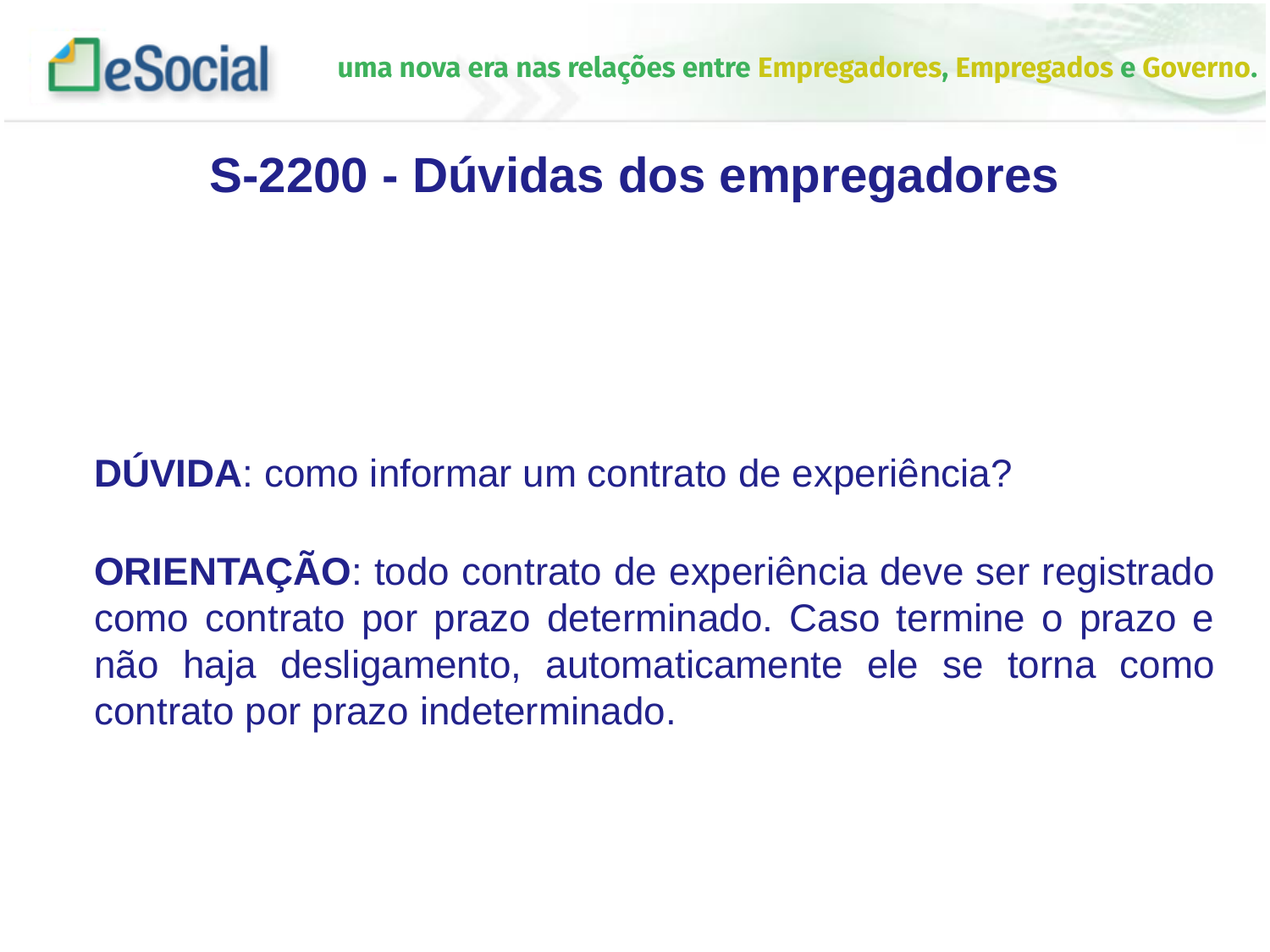

S-2200 - Dúvidas dos empregadores

DÚVIDA: como informar um contrato de experiência?

ORIENTAÇÃO: todo contrato de experiência deve ser registrado como contrato por prazo determinado. Caso termine o prazo e não haja desligamento, automaticamente ele se torna como contrato por prazo indeterminado.